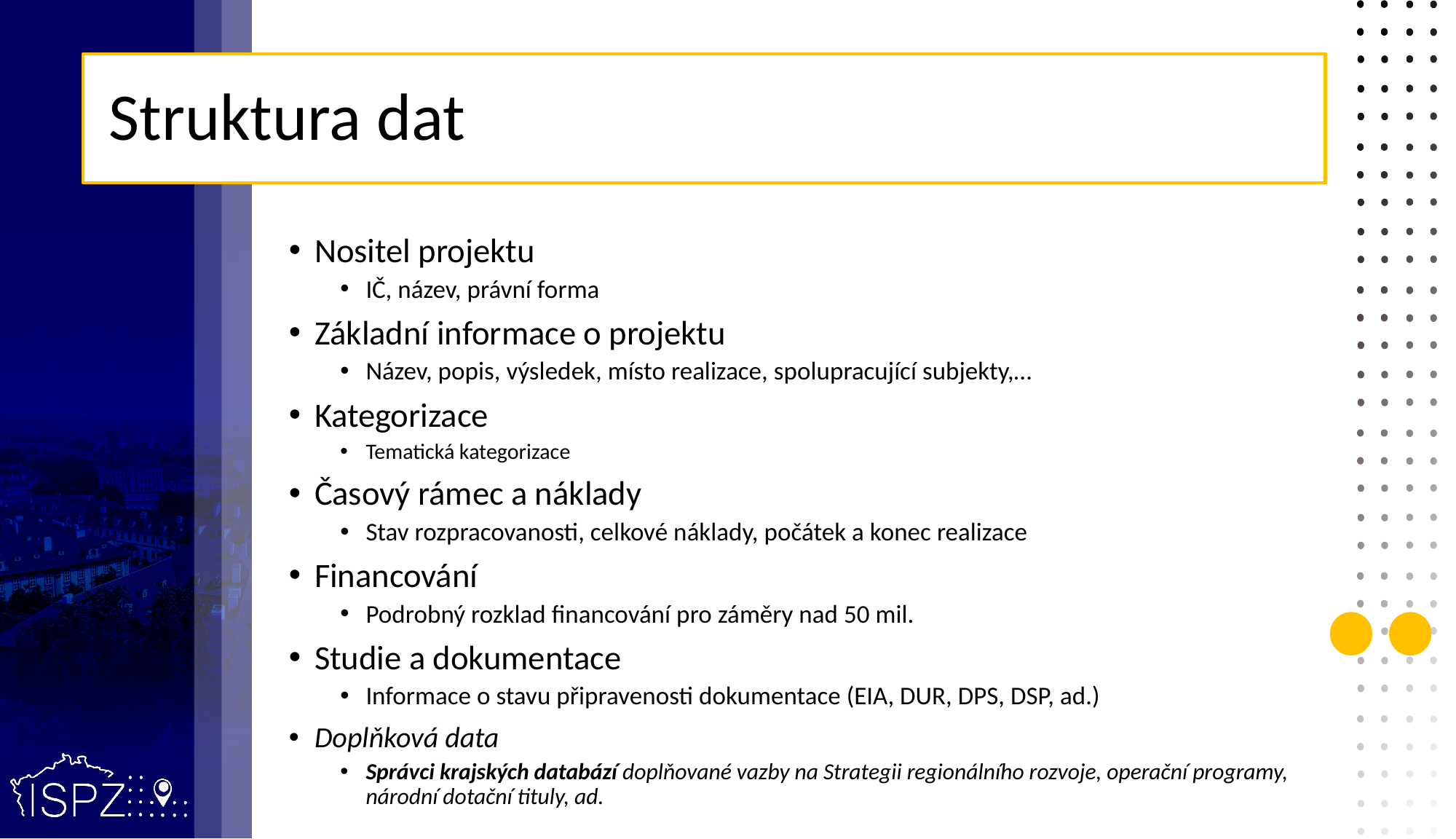

# Struktura dat
Nositel projektu
IČ, název, právní forma
Základní informace o projektu
Název, popis, výsledek, místo realizace, spolupracující subjekty,…
Kategorizace
Tematická kategorizace
Časový rámec a náklady
Stav rozpracovanosti, celkové náklady, počátek a konec realizace
Financování
Podrobný rozklad financování pro záměry nad 50 mil.
Studie a dokumentace
Informace o stavu připravenosti dokumentace (EIA, DUR, DPS, DSP, ad.)
Doplňková data
Správci krajských databází doplňované vazby na Strategii regionálního rozvoje, operační programy, národní dotační tituly, ad.